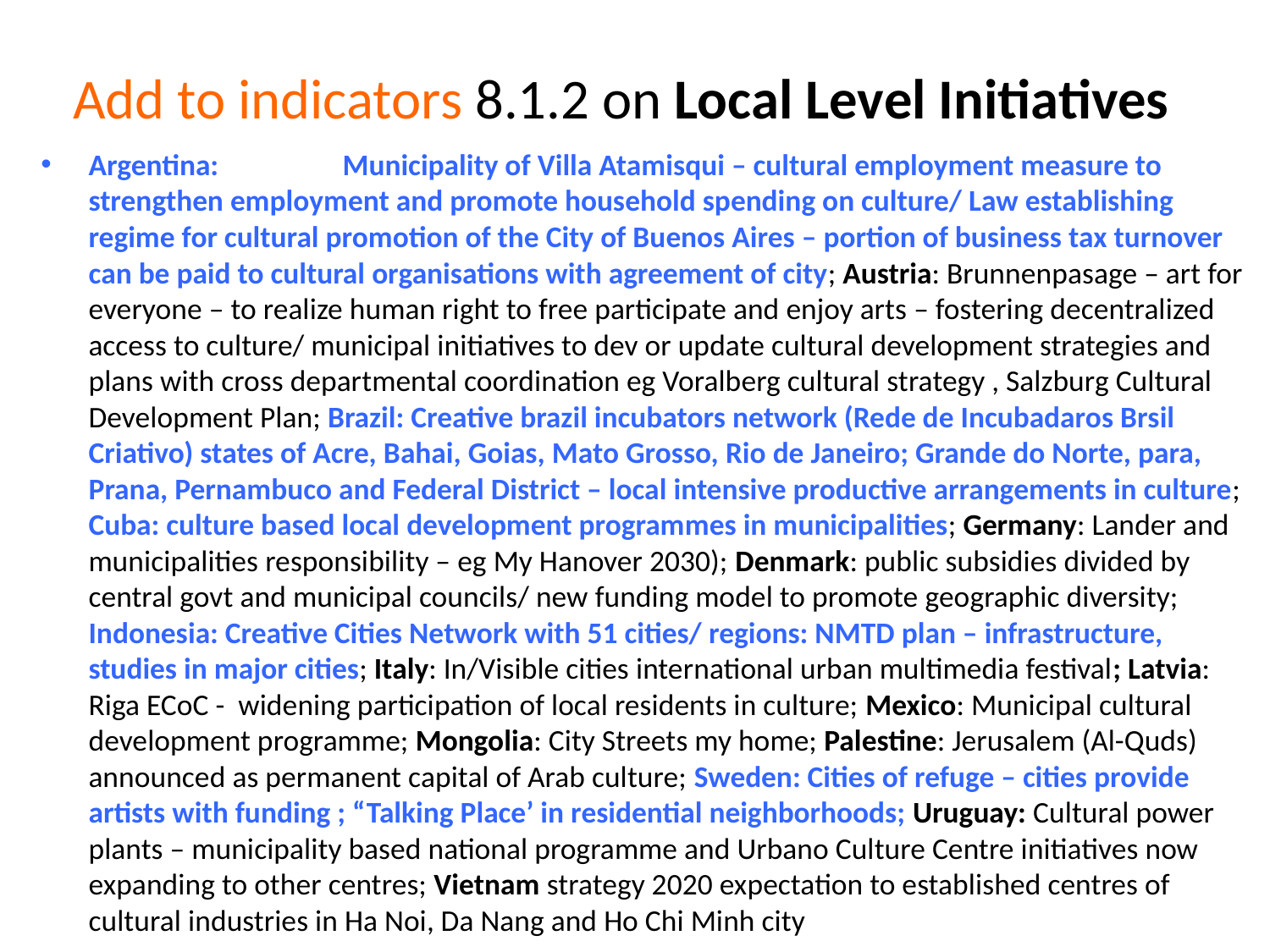

# Add to indicators 8.1.2 on Local Level Initiatives
Argentina: 	Municipality of Villa Atamisqui – cultural employment measure to strengthen employment and promote household spending on culture/ Law establishing regime for cultural promotion of the City of Buenos Aires – portion of business tax turnover can be paid to cultural organisations with agreement of city; Austria: Brunnenpasage – art for everyone – to realize human right to free participate and enjoy arts – fostering decentralized access to culture/ municipal initiatives to dev or update cultural development strategies and plans with cross departmental coordination eg Voralberg cultural strategy , Salzburg Cultural Development Plan; Brazil: Creative brazil incubators network (Rede de Incubadaros Brsil Criativo) states of Acre, Bahai, Goias, Mato Grosso, Rio de Janeiro; Grande do Norte, para, Prana, Pernambuco and Federal District – local intensive productive arrangements in culture; Cuba: culture based local development programmes in municipalities; Germany: Lander and municipalities responsibility – eg My Hanover 2030); Denmark: public subsidies divided by central govt and municipal councils/ new funding model to promote geographic diversity; Indonesia: Creative Cities Network with 51 cities/ regions: NMTD plan – infrastructure, studies in major cities; Italy: In/Visible cities international urban multimedia festival; Latvia: Riga ECoC -  widening participation of local residents in culture; Mexico: Municipal cultural development programme; Mongolia: City Streets my home; Palestine: Jerusalem (Al-Quds) announced as permanent capital of Arab culture; Sweden: Cities of refuge – cities provide artists with funding ; “Talking Place’ in residential neighborhoods; Uruguay: Cultural power plants – municipality based national programme and Urbano Culture Centre initiatives now expanding to other centres; Vietnam strategy 2020 expectation to established centres of cultural industries in Ha Noi, Da Nang and Ho Chi Minh city